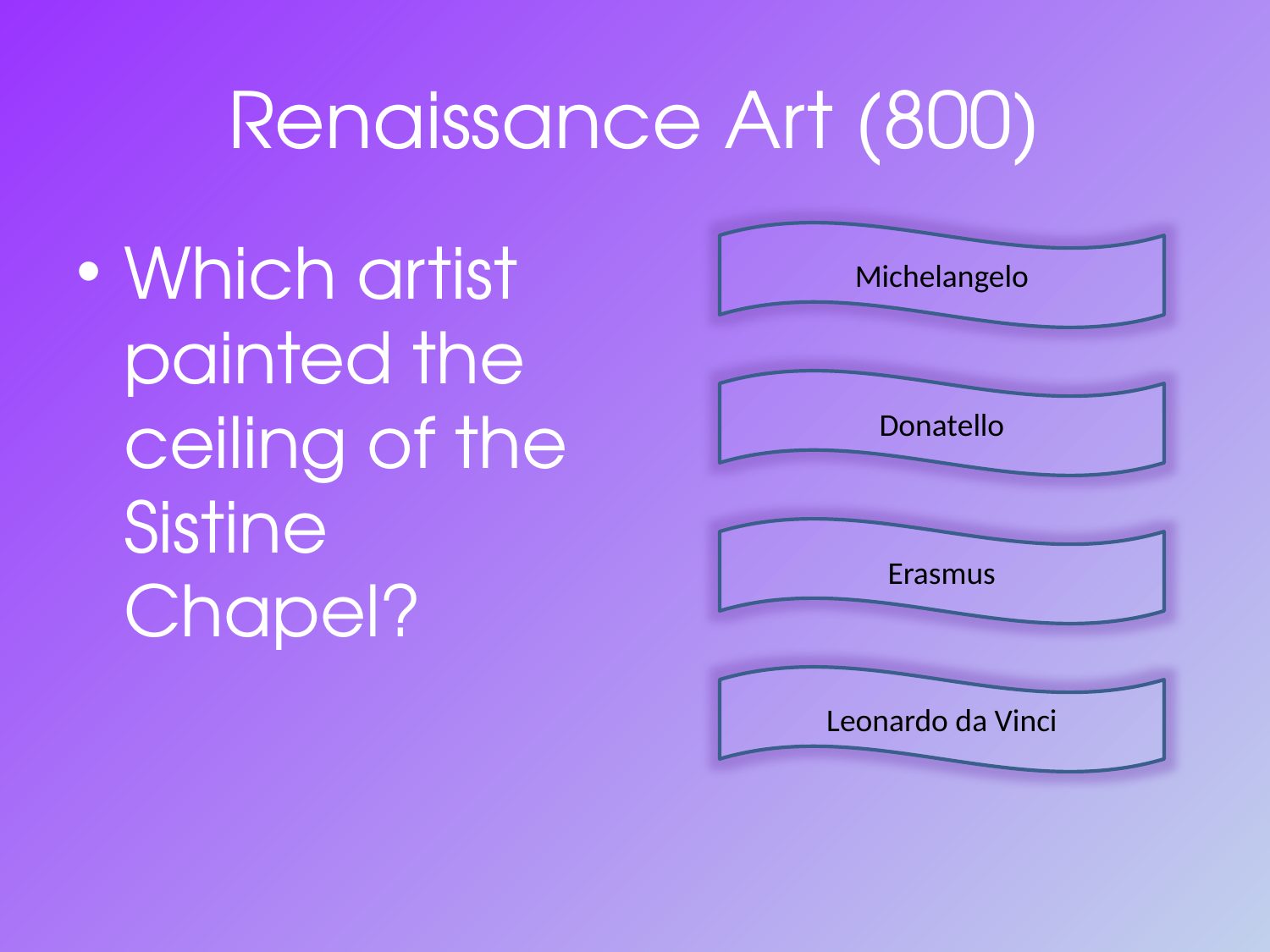

# Renaissance Art (800)
Which artist painted the ceiling of the Sistine Chapel?
Michelangelo
Donatello
Erasmus
Leonardo da Vinci